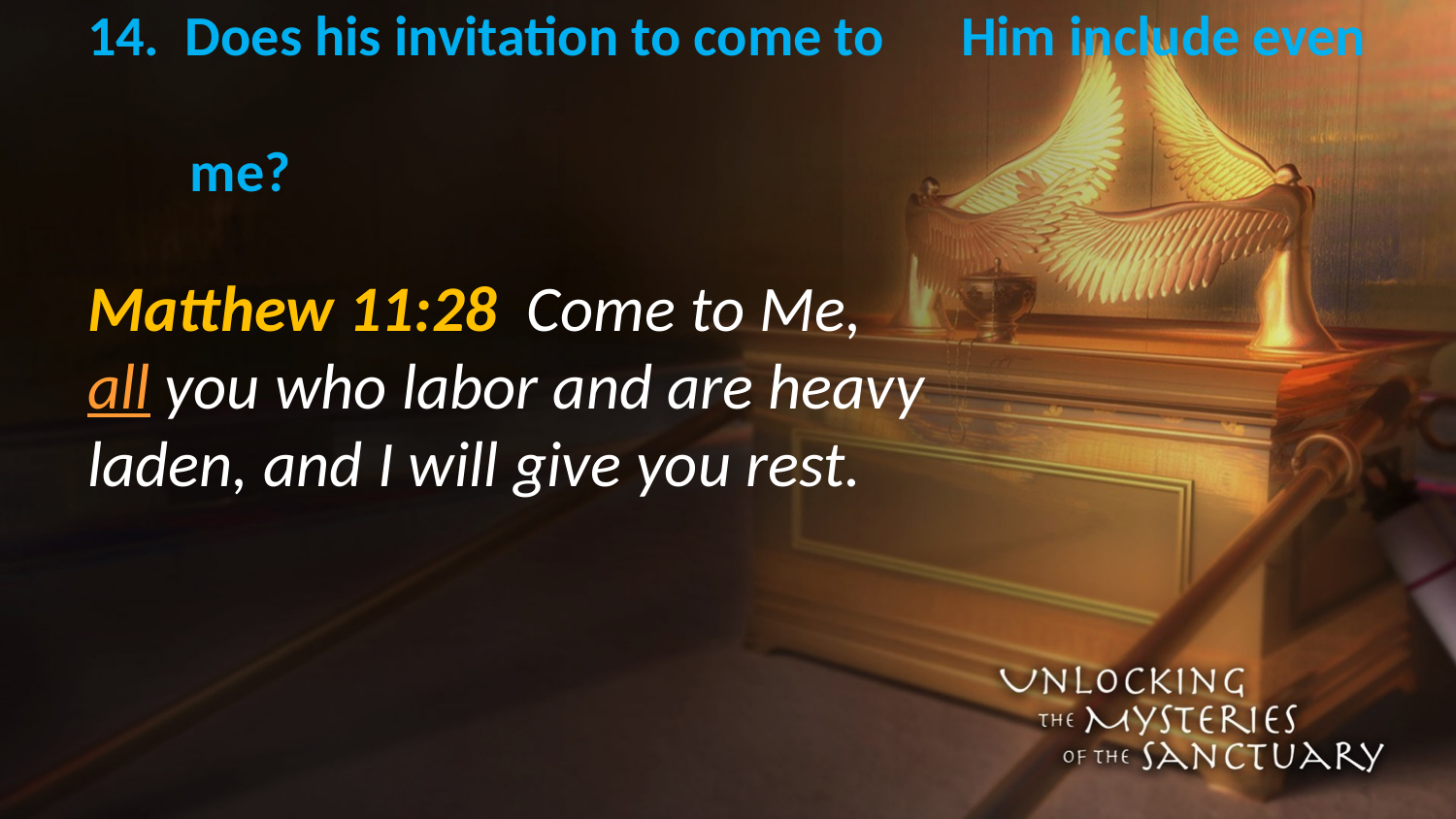

# 14.  Does his invitation to come to 	Him include even me?

Matthew 11:28  Come to Me, all you who labor and are heavy laden, and I will give you rest.